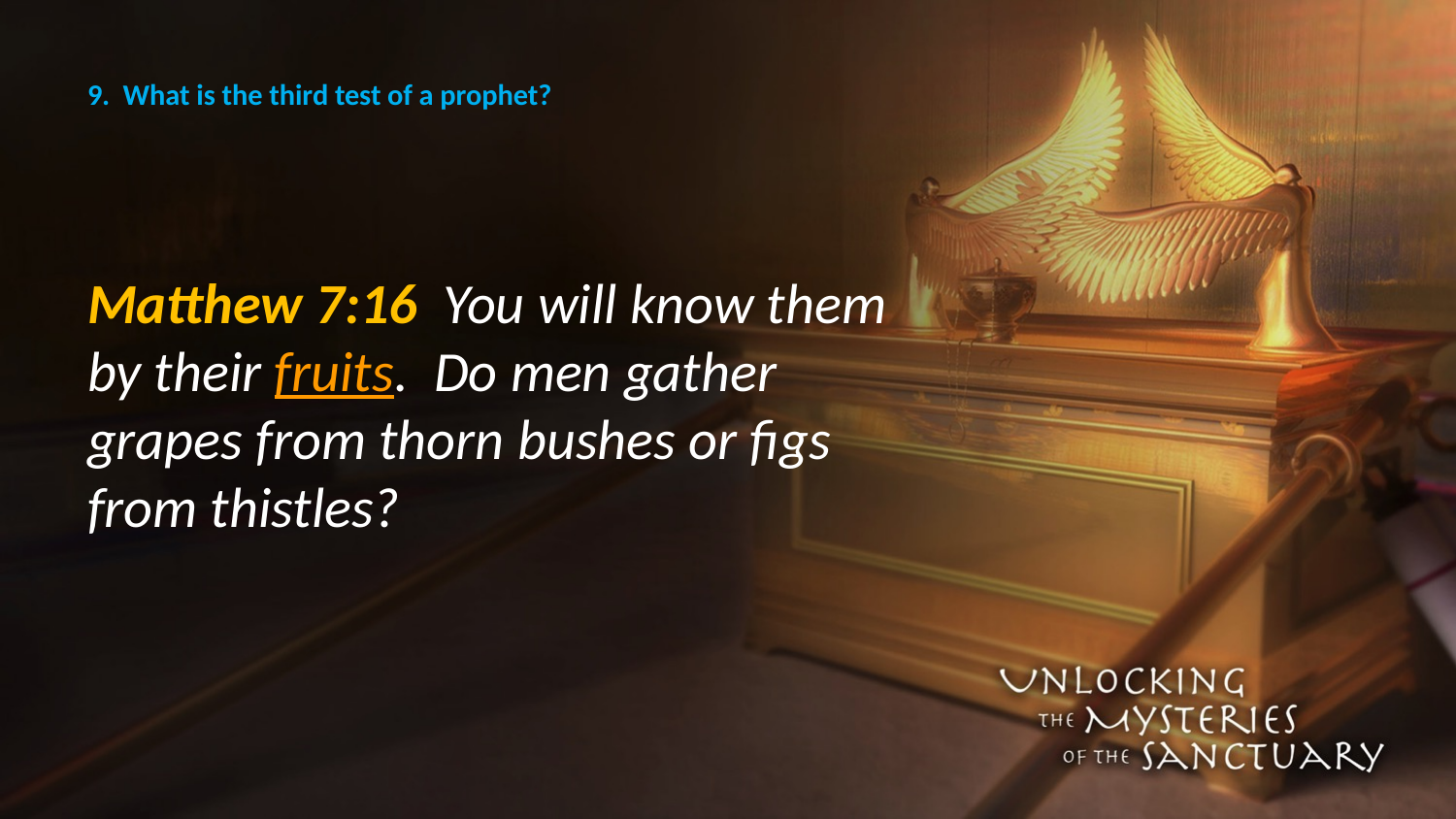

# 9.  What is the third test of a prophet?

Matthew 7:16  You will know them by their fruits.  Do men gather grapes from thorn bushes or figs from thistles?